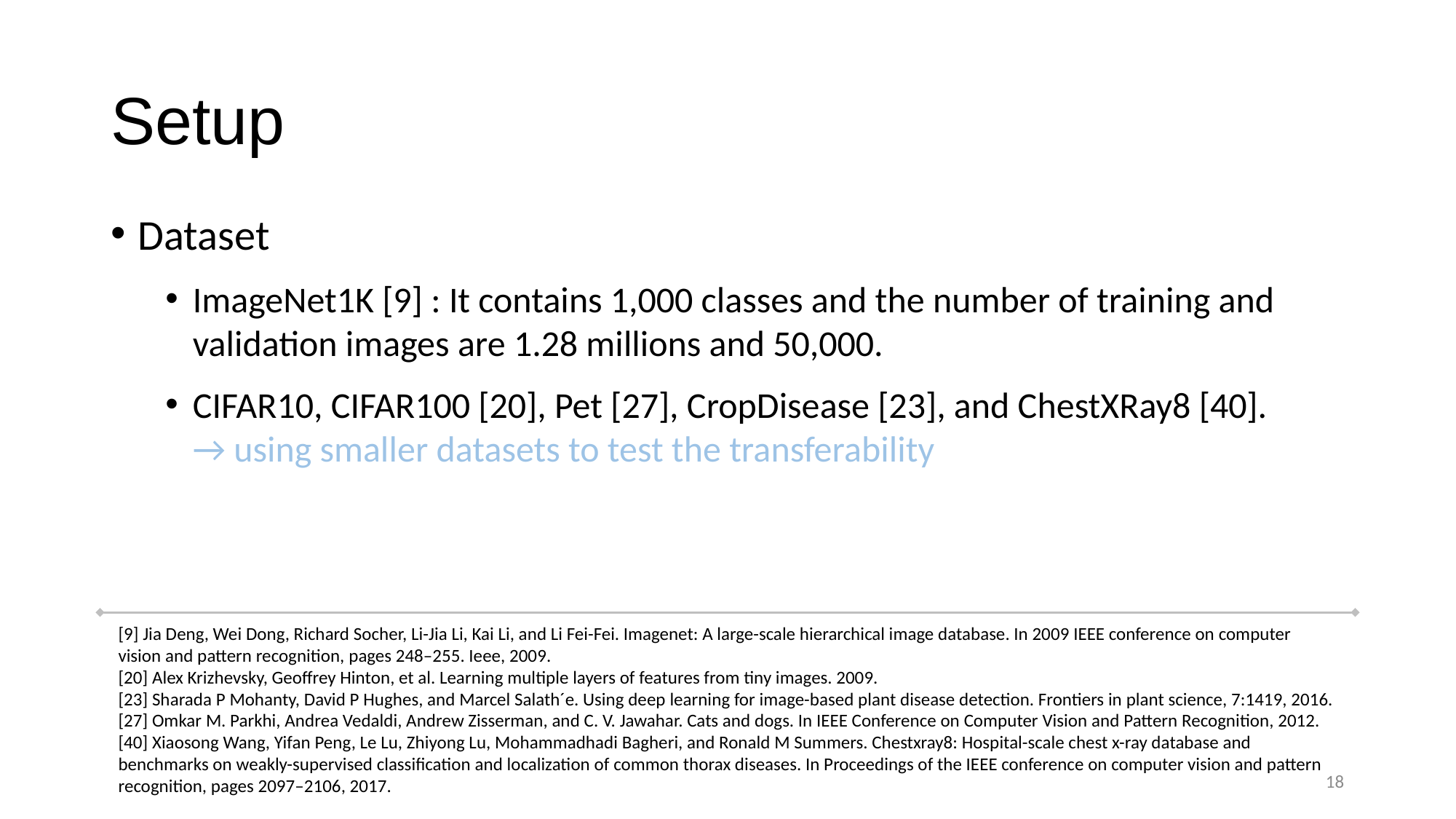

# Setup
Dataset
ImageNet1K [9] : It contains 1,000 classes and the number of training and validation images are 1.28 millions and 50,000.
CIFAR10, CIFAR100 [20], Pet [27], CropDisease [23], and ChestXRay8 [40].
→ using smaller datasets to test the transferability

[9] Jia Deng, Wei Dong, Richard Socher, Li-Jia Li, Kai Li, and Li Fei-Fei. Imagenet: A large-scale hierarchical image database. In 2009 IEEE conference on computer vision and pattern recognition, pages 248–255. Ieee, 2009.
[20] Alex Krizhevsky, Geoffrey Hinton, et al. Learning multiple layers of features from tiny images. 2009.
[23] Sharada P Mohanty, David P Hughes, and Marcel Salath´e. Using deep learning for image-based plant disease detection. Frontiers in plant science, 7:1419, 2016.
[27] Omkar M. Parkhi, Andrea Vedaldi, Andrew Zisserman, and C. V. Jawahar. Cats and dogs. In IEEE Conference on Computer Vision and Pattern Recognition, 2012.
[40] Xiaosong Wang, Yifan Peng, Le Lu, Zhiyong Lu, Mohammadhadi Bagheri, and Ronald M Summers. Chestxray8: Hospital-scale chest x-ray database and benchmarks on weakly-supervised classification and localization of common thorax diseases. In Proceedings of the IEEE conference on computer vision and pattern recognition, pages 2097–2106, 2017.
18